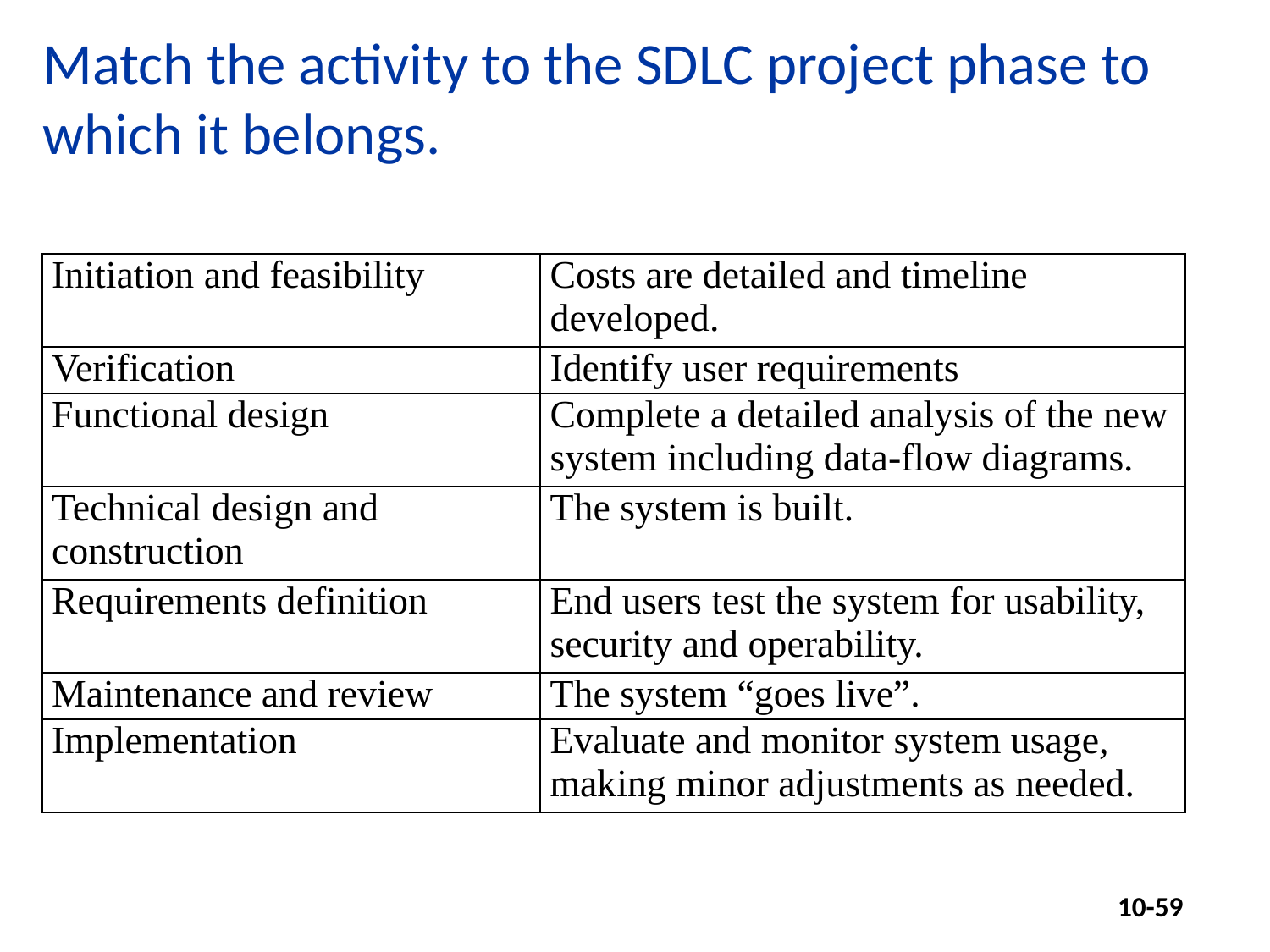

Match the activity to the SDLC project phase to which it belongs.
| Initiation and feasibility | Costs are detailed and timeline developed. |
| --- | --- |
| Verification | Identify user requirements |
| Functional design | Complete a detailed analysis of the new system including data-flow diagrams. |
| Technical design and construction | The system is built. |
| Requirements definition | End users test the system for usability, security and operability. |
| Maintenance and review | The system “goes live”. |
| Implementation | Evaluate and monitor system usage, making minor adjustments as needed. |